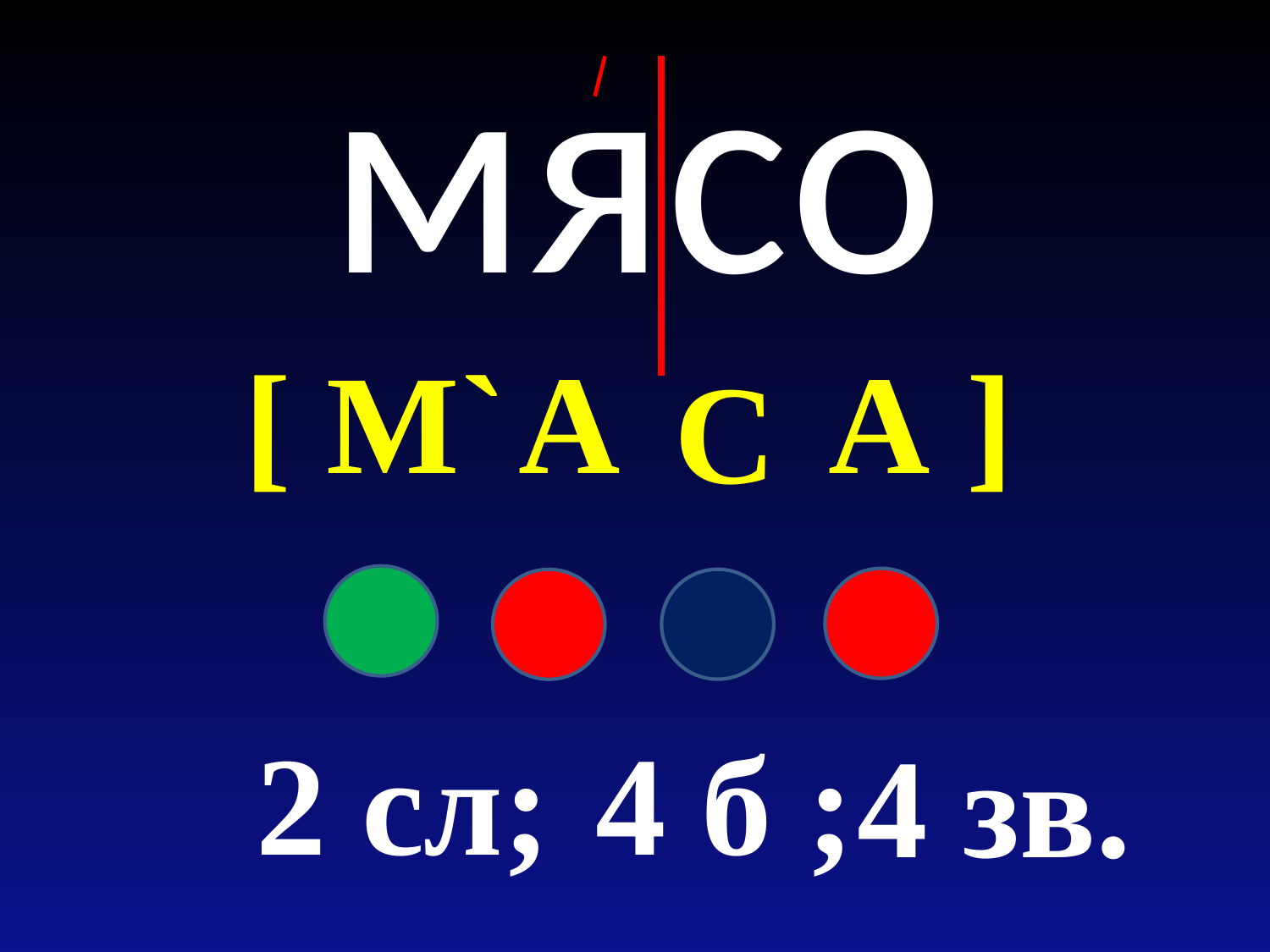

# мясо
   А ]
 [ M`
 А
С

4 б ;
2 сл;
4 зв.